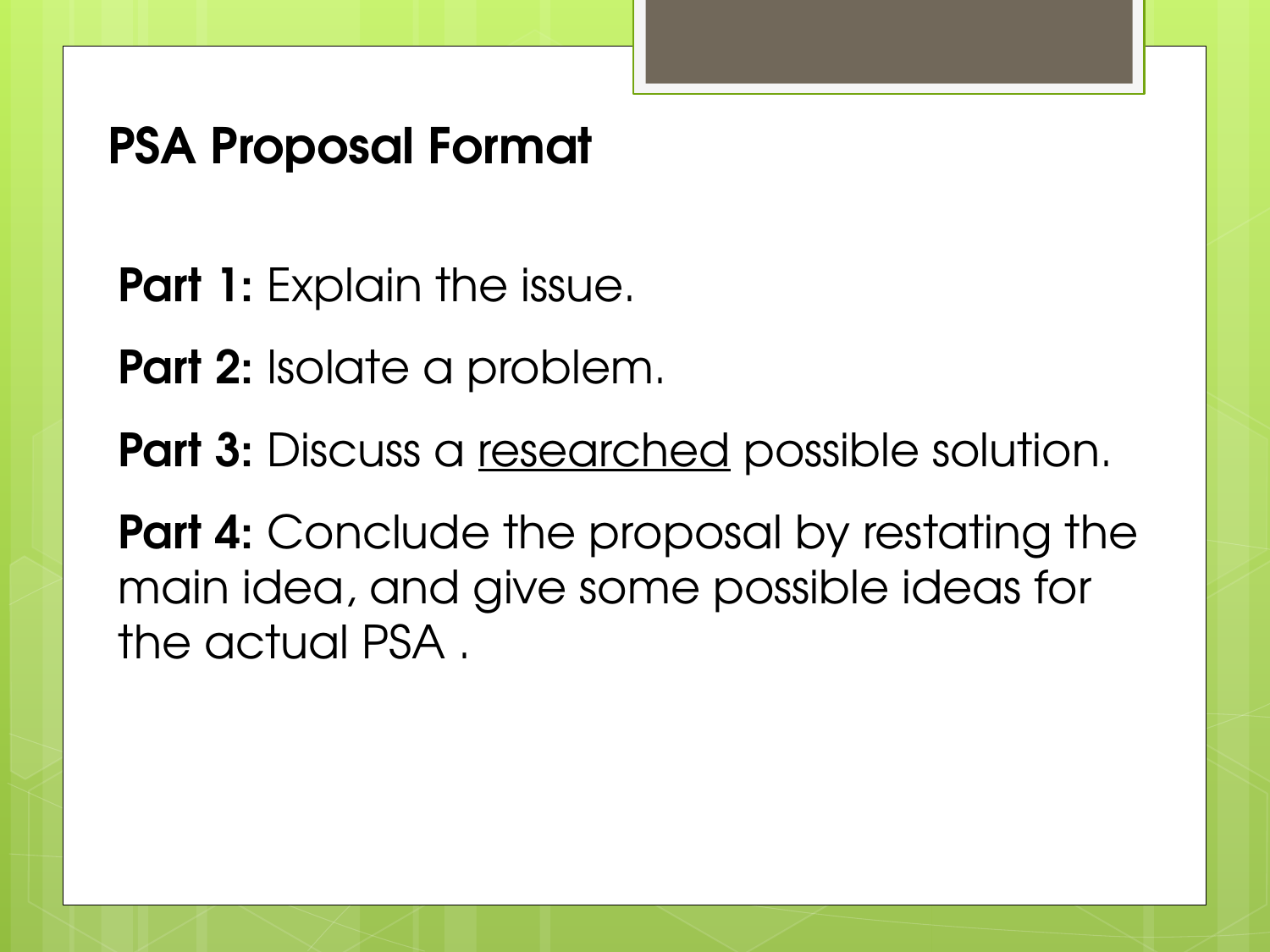

PSA Proposal Format
Part 1: Explain the issue.
Part 2: Isolate a problem.
Part 3: Discuss a researched possible solution.
Part 4: Conclude the proposal by restating the
main idea, and give some possible ideas for the actual PSA .